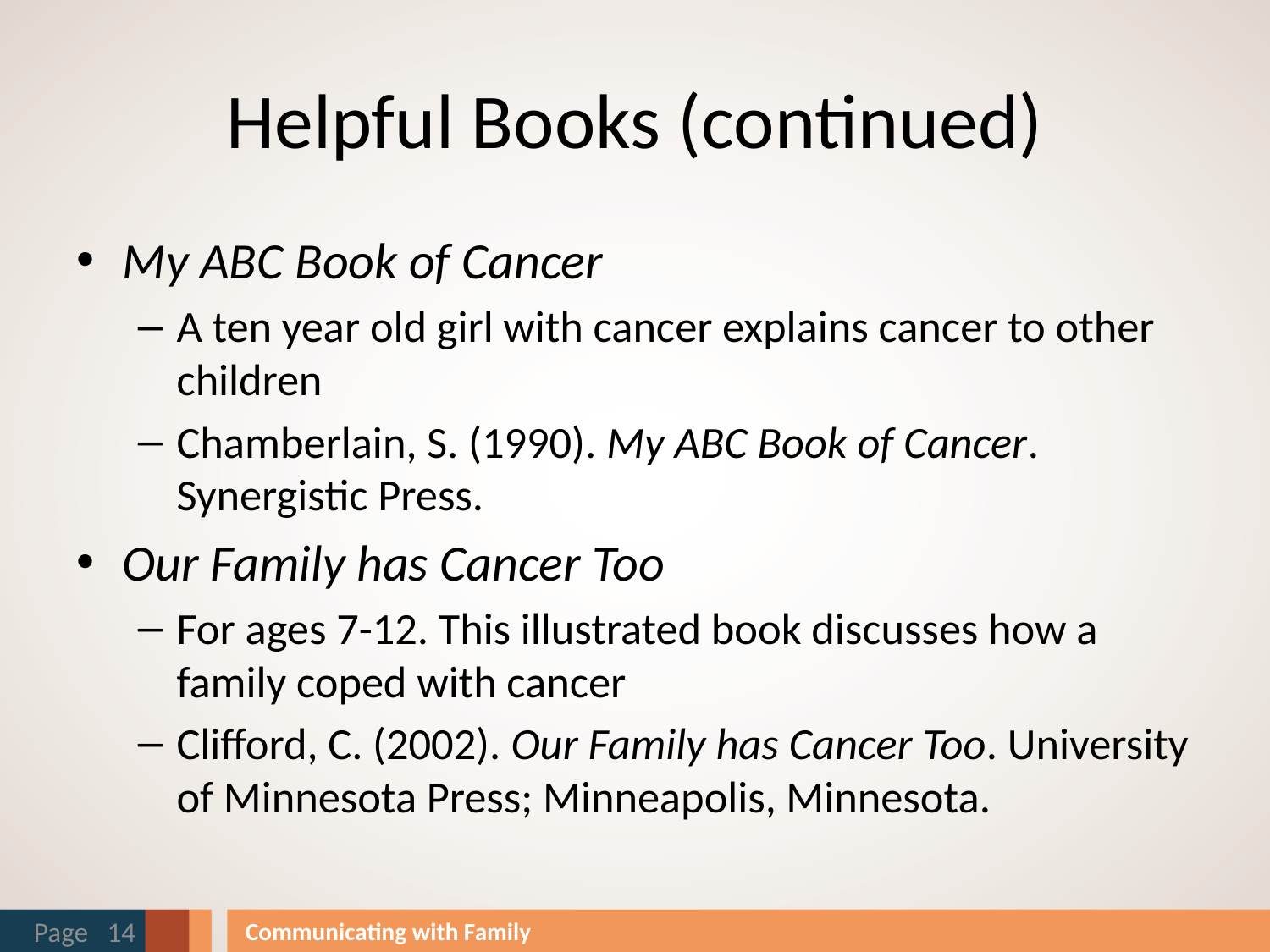

# Helpful Books (continued)
My ABC Book of Cancer
A ten year old girl with cancer explains cancer to other children
Chamberlain, S. (1990). My ABC Book of Cancer. Synergistic Press.
Our Family has Cancer Too
For ages 7-12. This illustrated book discusses how a family coped with cancer
Clifford, C. (2002). Our Family has Cancer Too. University of Minnesota Press; Minneapolis, Minnesota.

Page   14
Communicating with Family